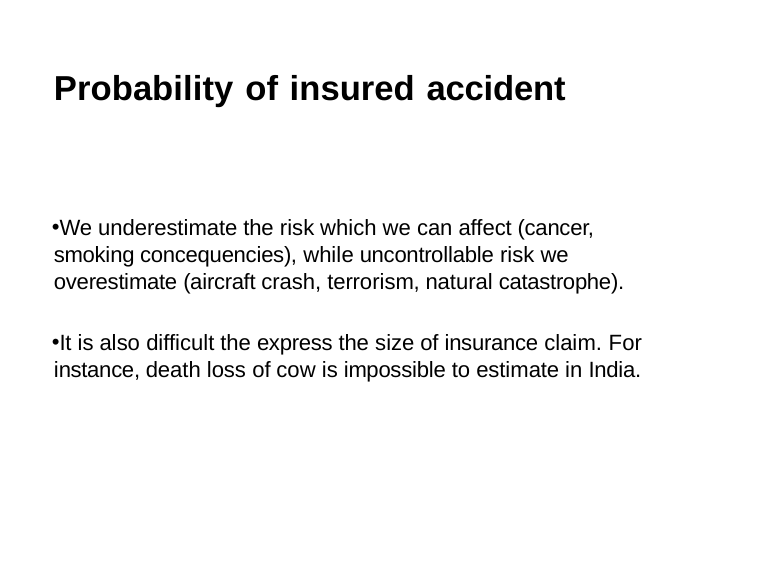

# Probability of insured accident
We underestimate the risk which we can affect (cancer, smoking concequencies), while uncontrollable risk we overestimate (aircraft crash, terrorism, natural catastrophe).

It is also difficult the express the size of insurance claim. For instance, death loss of cow is impossible to estimate in India.